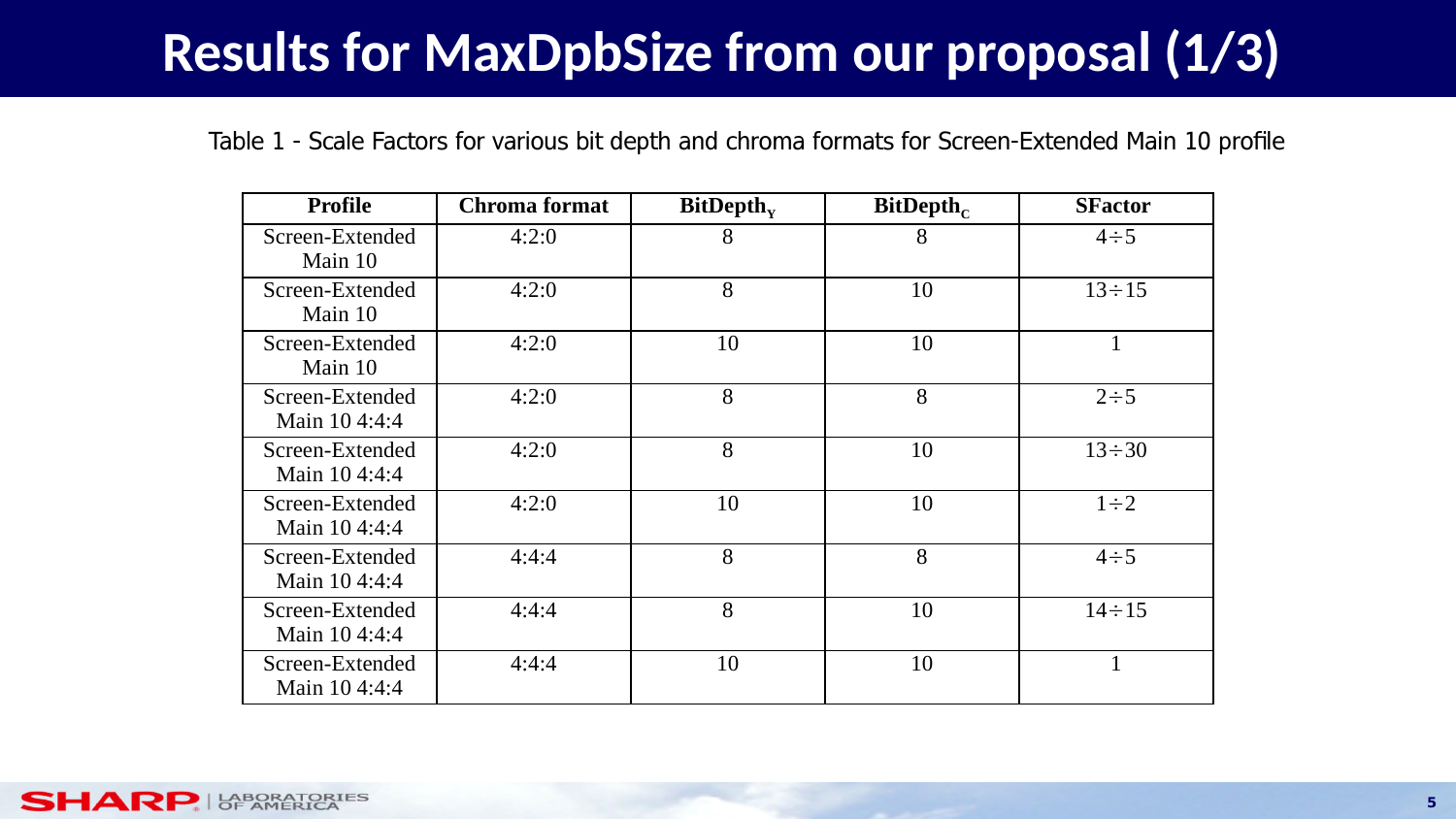

Results for MaxDpbSize from our proposal (1/3)

Table 1 - Scale Factors for various bit depth and chroma formats for Screen-Extended Main 10 profile
| Profile | Chroma format | BitDepthY | BitDepthC | SFactor |
| --- | --- | --- | --- | --- |
| Screen-Extended Main 10 | 4:2:0 | 8 | 8 | 4÷5 |
| Screen-Extended Main 10 | 4:2:0 | 8 | 10 | 13÷15 |
| Screen-Extended Main 10 | 4:2:0 | 10 | 10 | 1 |
| Screen-Extended Main 10 4:4:4 | 4:2:0 | 8 | 8 | 2÷5 |
| Screen-Extended Main 10 4:4:4 | 4:2:0 | 8 | 10 | 13÷30 |
| Screen-Extended Main 10 4:4:4 | 4:2:0 | 10 | 10 | 1÷2 |
| Screen-Extended Main 10 4:4:4 | 4:4:4 | 8 | 8 | 4÷5 |
| Screen-Extended Main 10 4:4:4 | 4:4:4 | 8 | 10 | 14÷15 |
| Screen-Extended Main 10 4:4:4 | 4:4:4 | 10 | 10 | 1 |